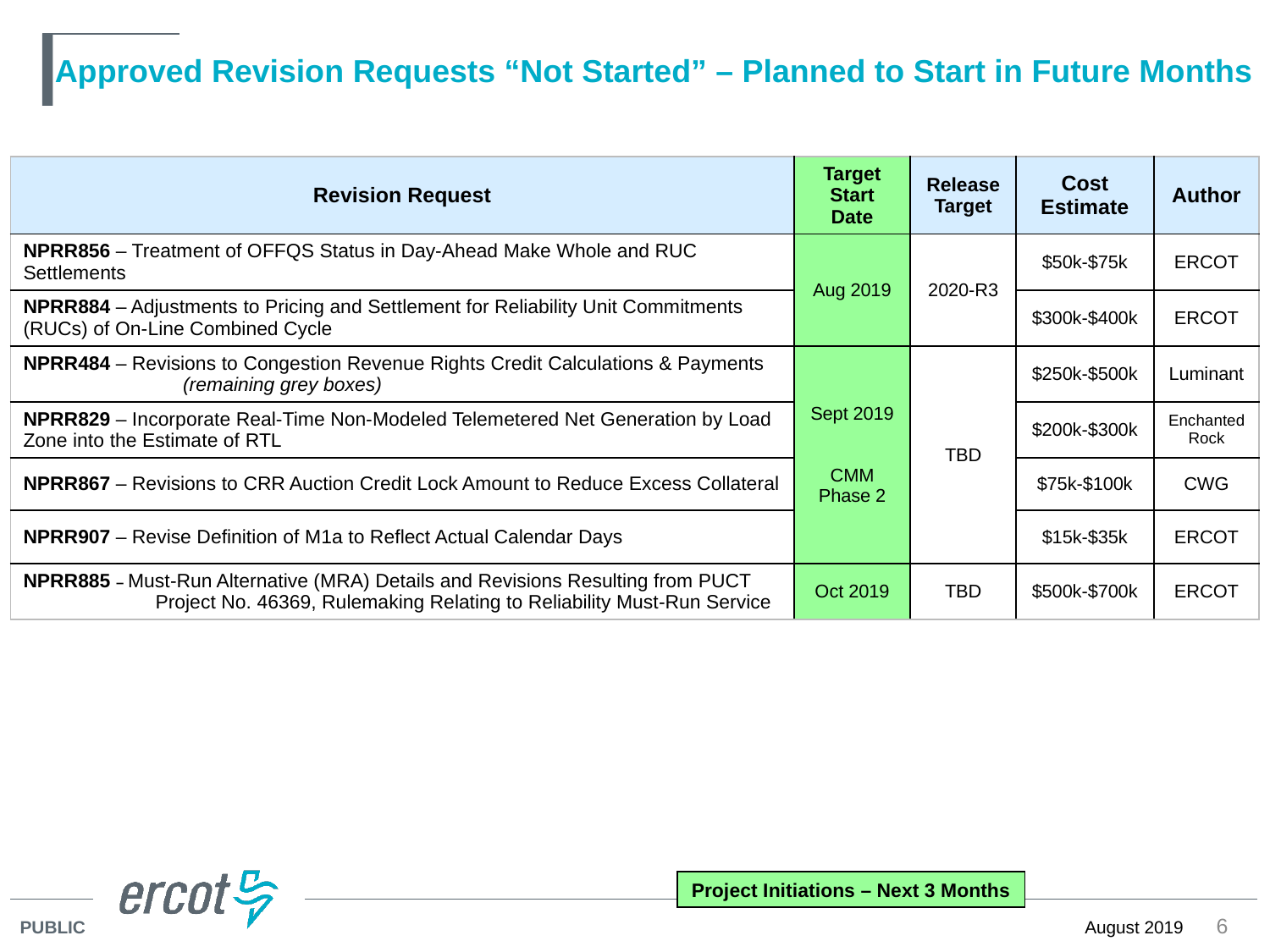

# Approved Revision Requests “Not Started” – Planned to Start in Future Months
| Revision Request | Target Start Date | Release Target | Cost Estimate | Author |
| --- | --- | --- | --- | --- |
| NPRR856 – Treatment of OFFQS Status in Day-Ahead Make Whole and RUC Settlements | Aug 2019 | 2020-R3 | $50k-$75k | ERCOT |
| NPRR884 – Adjustments to Pricing and Settlement for Reliability Unit Commitments (RUCs) of On-Line Combined Cycle |  |  | $300k-$400k | ERCOT |
| NPRR484 – Revisions to Congestion Revenue Rights Credit Calculations & Payments (remaining grey boxes) | Sept 2019 CMM Phase 2 | TBD | $250k-$500k | Luminant |
| NPRR829 – Incorporate Real-Time Non-Modeled Telemetered Net Generation by Load Zone into the Estimate of RTL |  |  | $200k-$300k | Enchanted Rock |
| NPRR867 – Revisions to CRR Auction Credit Lock Amount to Reduce Excess Collateral |  |  | $75k-$100k | CWG |
| NPRR907 – Revise Definition of M1a to Reflect Actual Calendar Days |  |  | $15k-$35k | ERCOT |
| NPRR885 – Must-Run Alternative (MRA) Details and Revisions Resulting from PUCT Project No. 46369, Rulemaking Relating to Reliability Must-Run Service | Oct 2019 | TBD | $500k-$700k | ERCOT |
Project Initiations – Next 3 Months
6